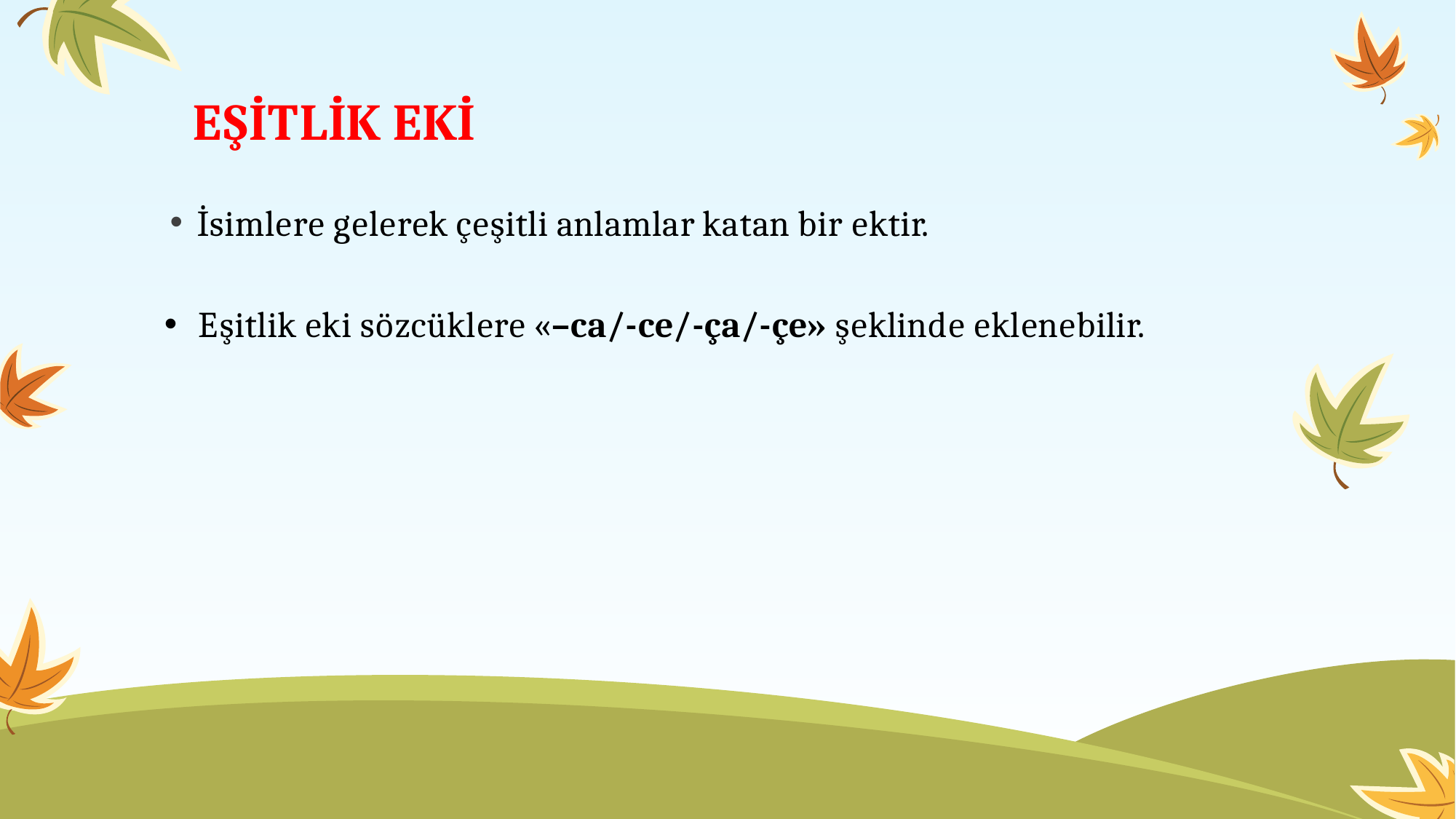

# EŞİTLİK EKİ
İsimlere gelerek çeşitli anlamlar katan bir ektir.
Eşitlik eki sözcüklere «–ca/-ce/-ça/-çe» şeklinde eklenebilir.